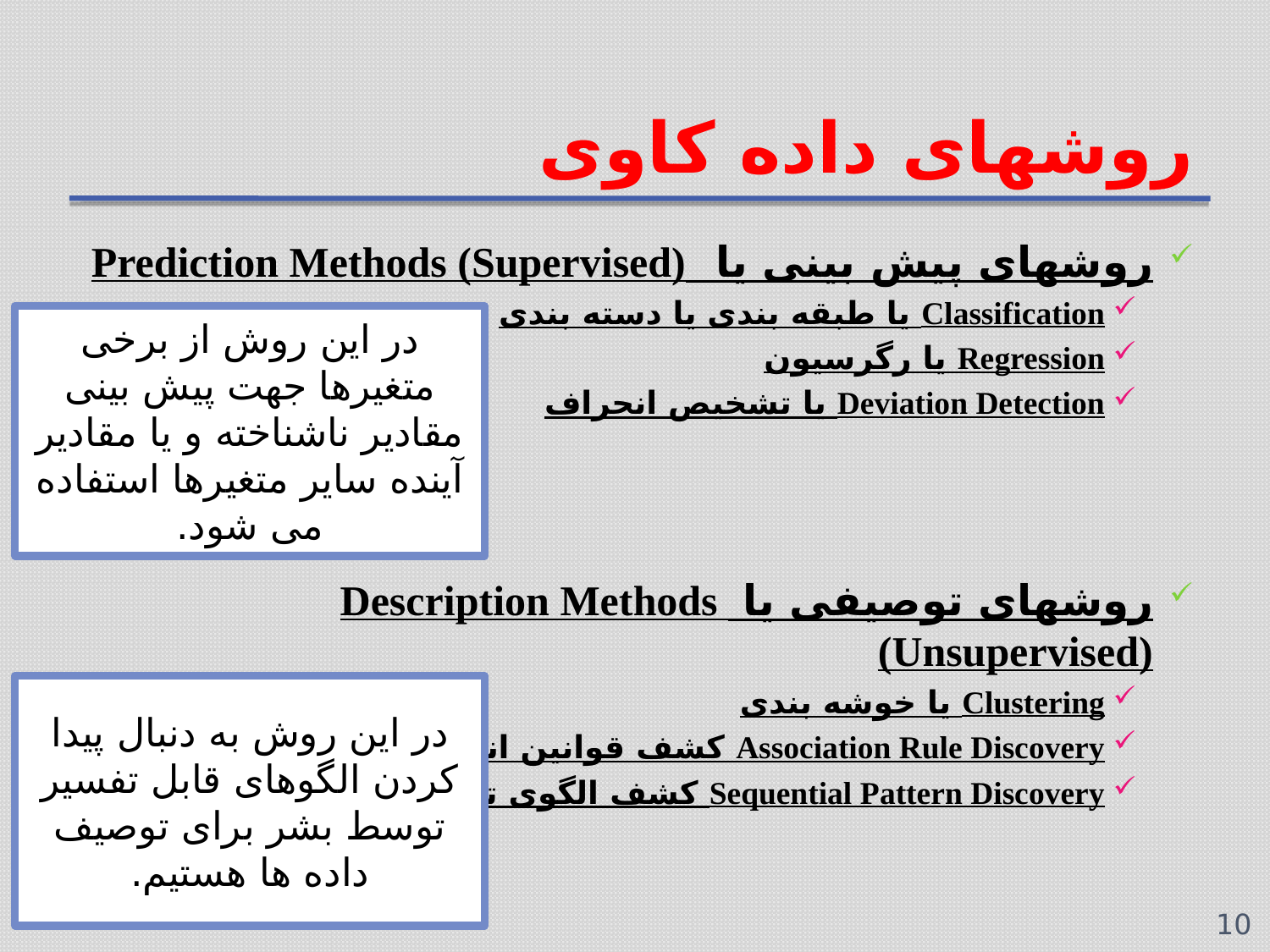

# روشهای داده کاوی
روشهای پیش بینی یا  Prediction Methods (Supervised)
Classification یا طبقه بندی یا دسته بندی
Regression یا رگرسیون
Deviation Detection یا تشخیص انحراف

روشهای توصیفی یا Description Methods  (Unsupervised)
Clustering یا خوشه بندی
Association Rule Discovery کشف قوانین انجمنی
Sequential Pattern Discovery کشف الگوی توالی

در این روش از برخی متغیرها جهت پیش بینی مقادیر ناشناخته و یا مقادیر آینده سایر متغیرها استفاده می شود.
در این روش به دنبال پیدا کردن الگوهای قابل تفسیر توسط بشر برای توصیف داده ها هستیم.
10